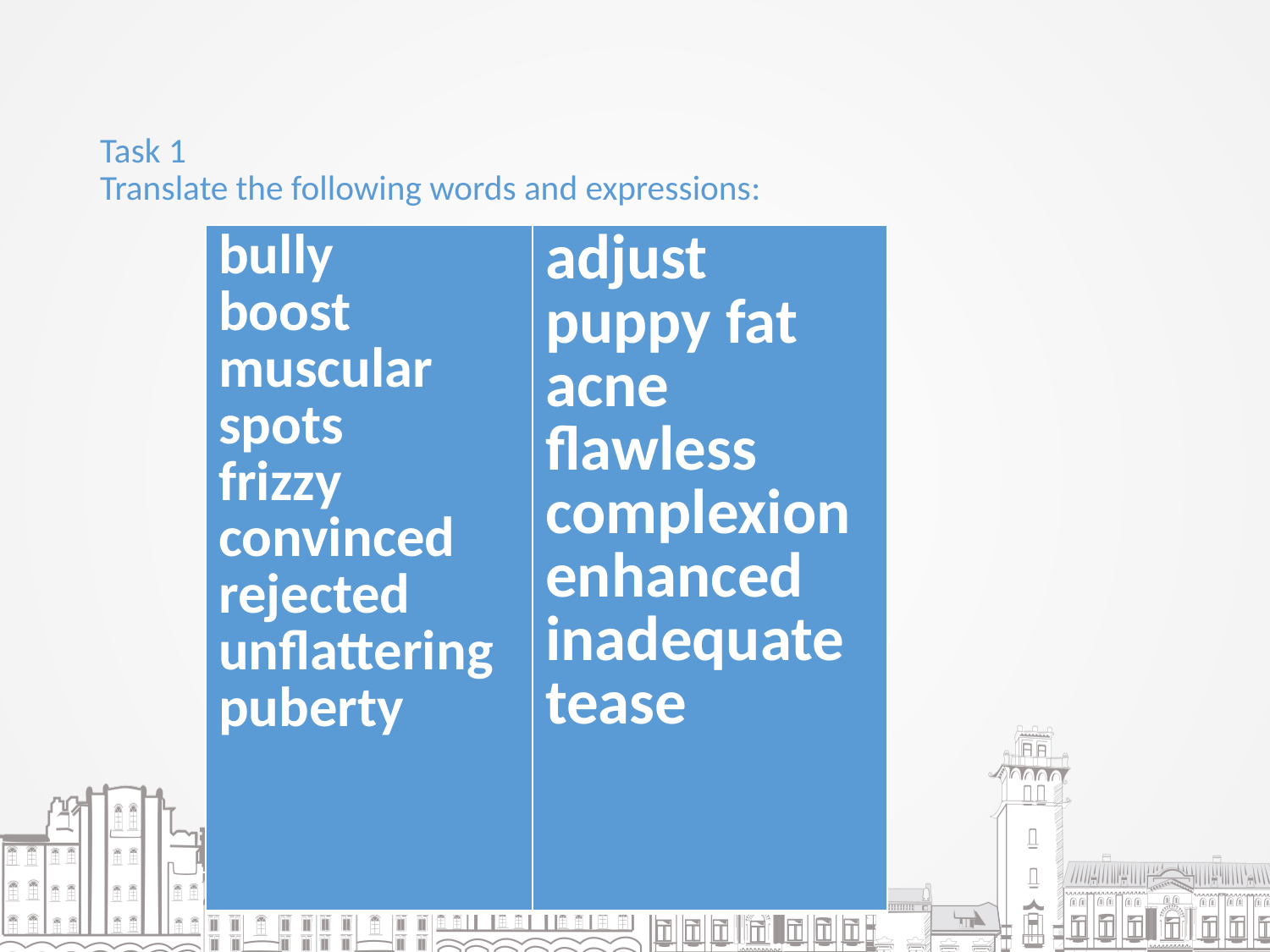

# Task 1​ Translate the following words and expressions:​ ​ ​ ​
| bully​ boost​ muscular​ spots​ frizzy​ convinced​ rejected​ unflattering​ puberty | adjust​ puppy fat​ acne​ flawless complexion​ enhanced​ inadequate​ tease​ |
| --- | --- |
​